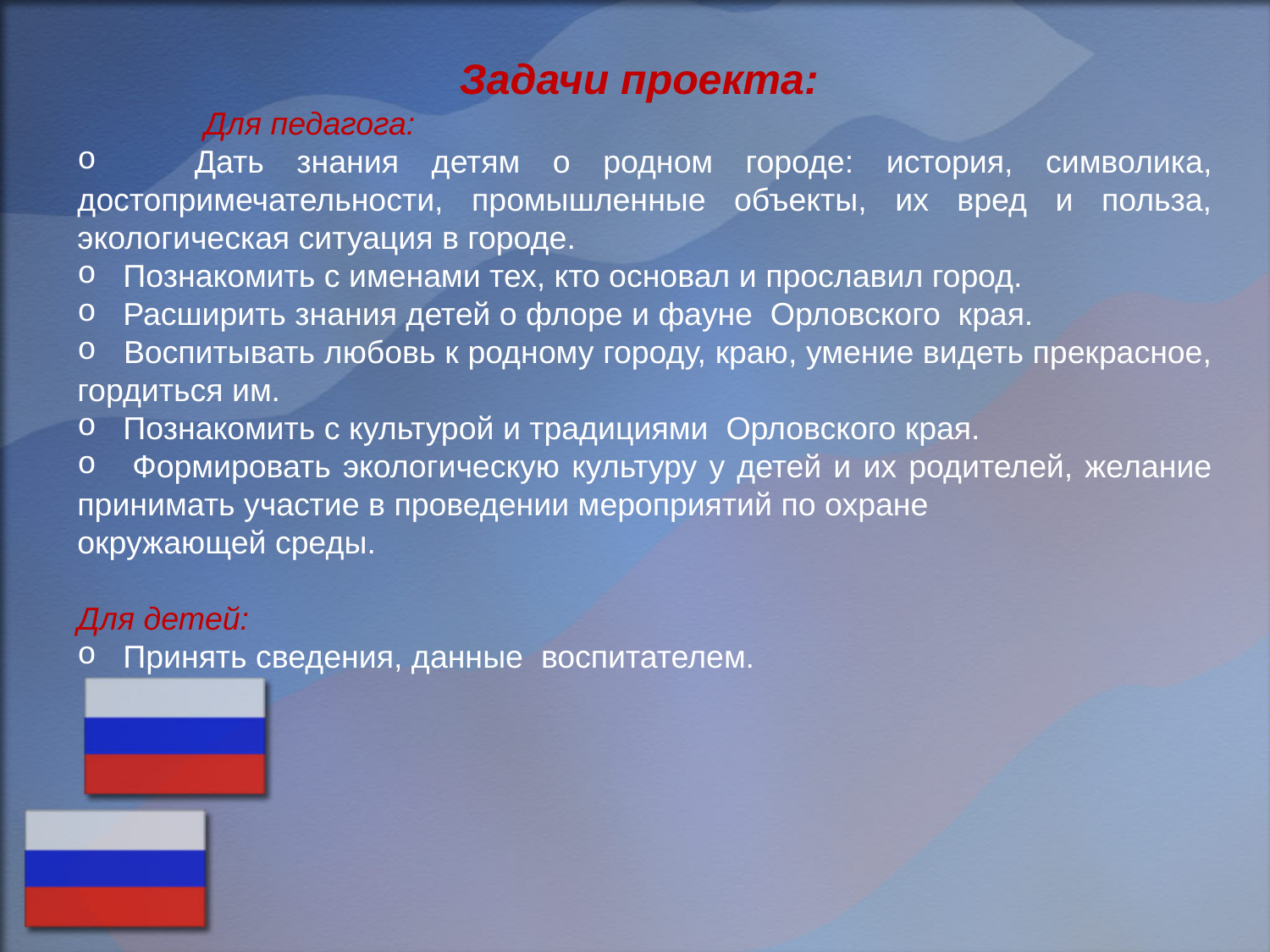

Задачи проекта:
	Для педагога:
   Дать знания детям о родном городе: история, символика, достопримечательности, промышленные объекты, их вред и польза, экологическая ситуация в городе.
   Познакомить с именами тех, кто основал и прославил город.
   Расширить знания детей о флоре и фауне  Орловского  края.
   Воспитывать любовь к родному городу, краю, умение видеть прекрасное, гордиться им.
   Познакомить с культурой и традициями  Орловского края.
   Формировать экологическую культуру у детей и их родителей, желание принимать участие в проведении мероприятий по охране
окружающей среды.

Для детей:
   Принять сведения, данные  воспитателем.